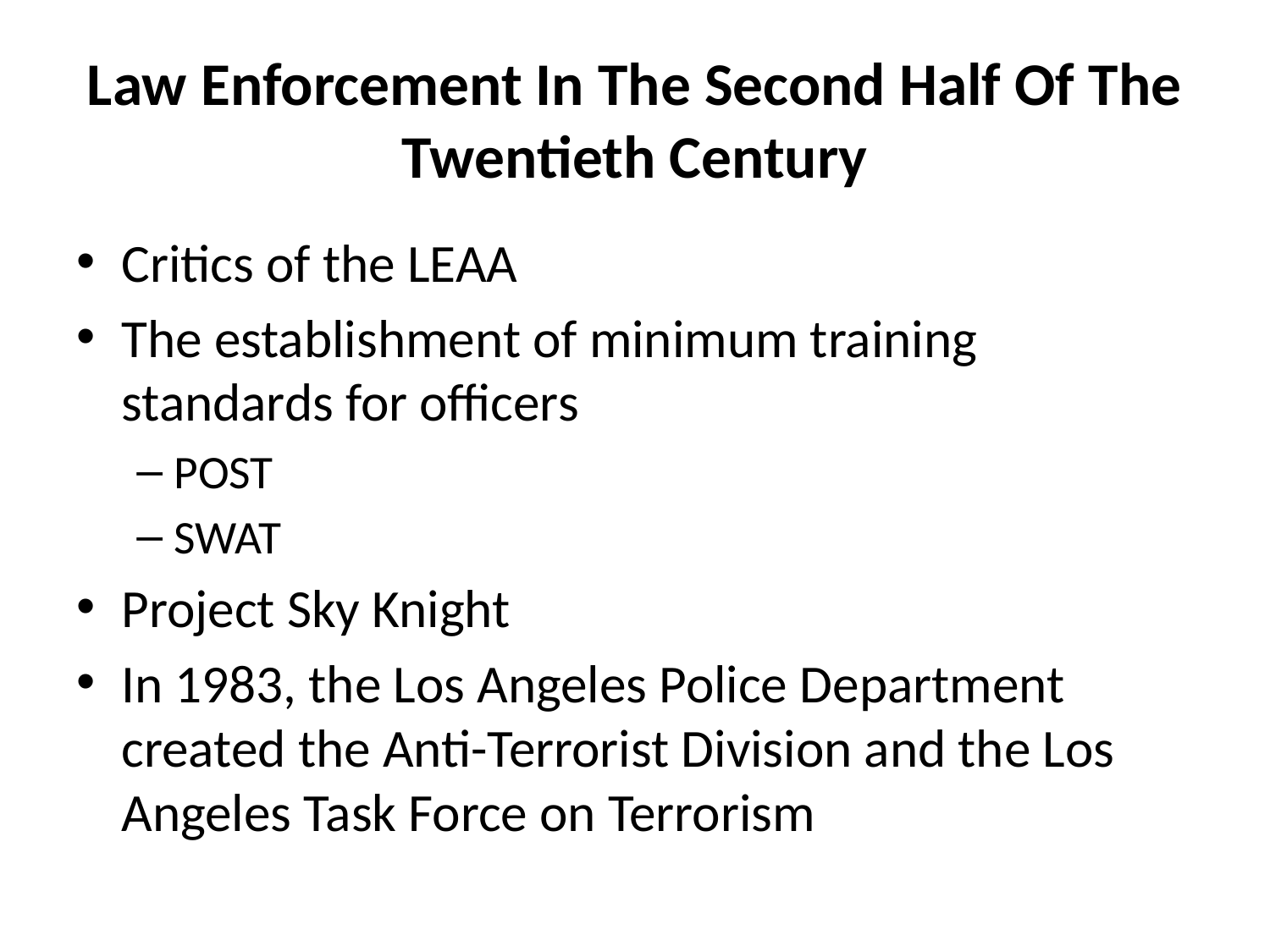

# Law Enforcement In The Second Half Of The Twentieth Century
Critics of the LEAA
The establishment of minimum training standards for officers
POST
SWAT
Project Sky Knight
In 1983, the Los Angeles Police Department created the Anti-Terrorist Division and the Los Angeles Task Force on Terrorism